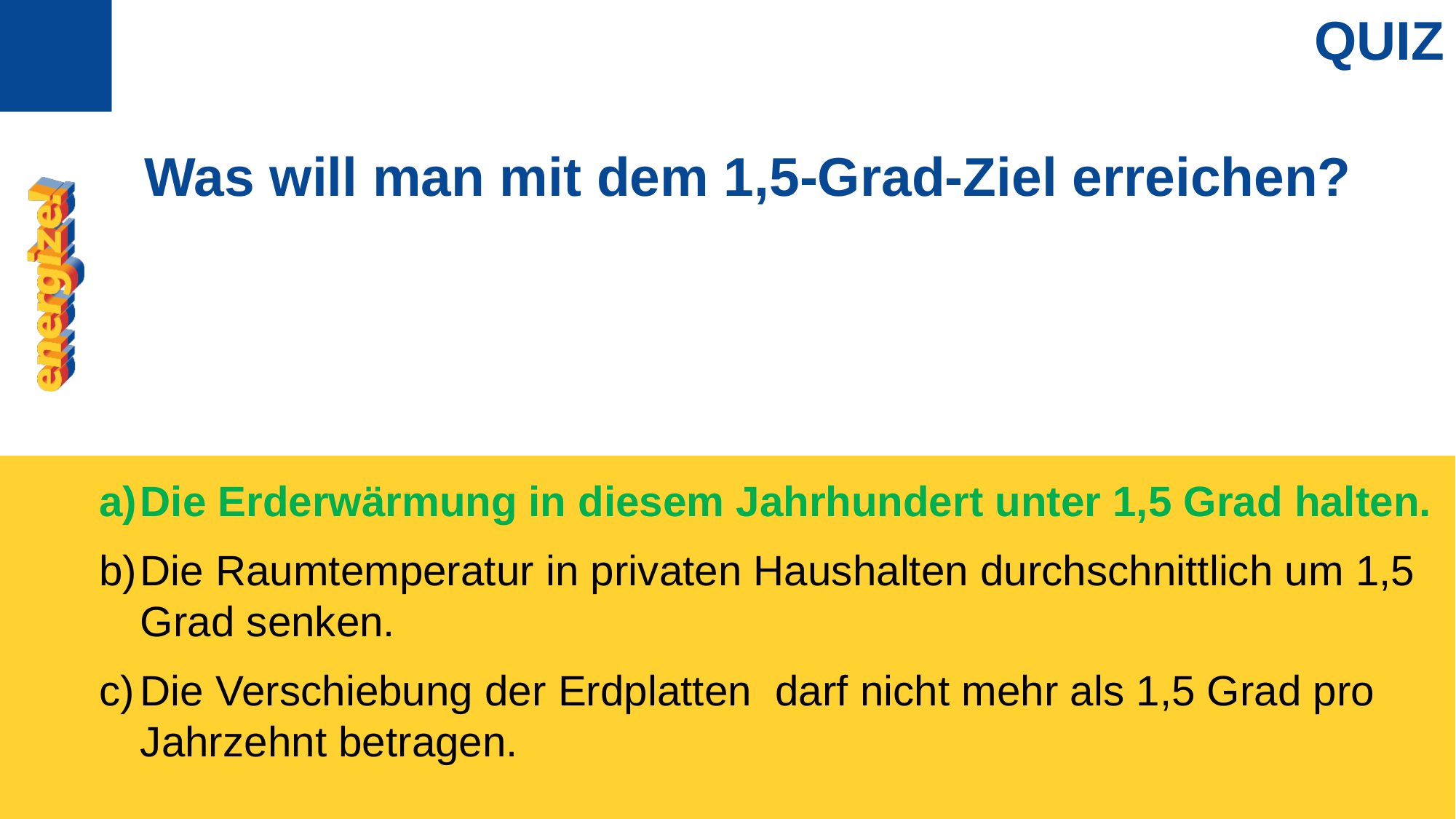

QUIZ
Was will man mit dem 1,5-Grad-Ziel erreichen?
Die Erderwärmung in diesem Jahrhundert unter 1,5 Grad halten.
Die Raumtemperatur in privaten Haushalten durchschnittlich um 1,5 Grad senken.
Die Verschiebung der Erdplatten  darf nicht mehr als 1,5 Grad pro Jahrzehnt betragen.